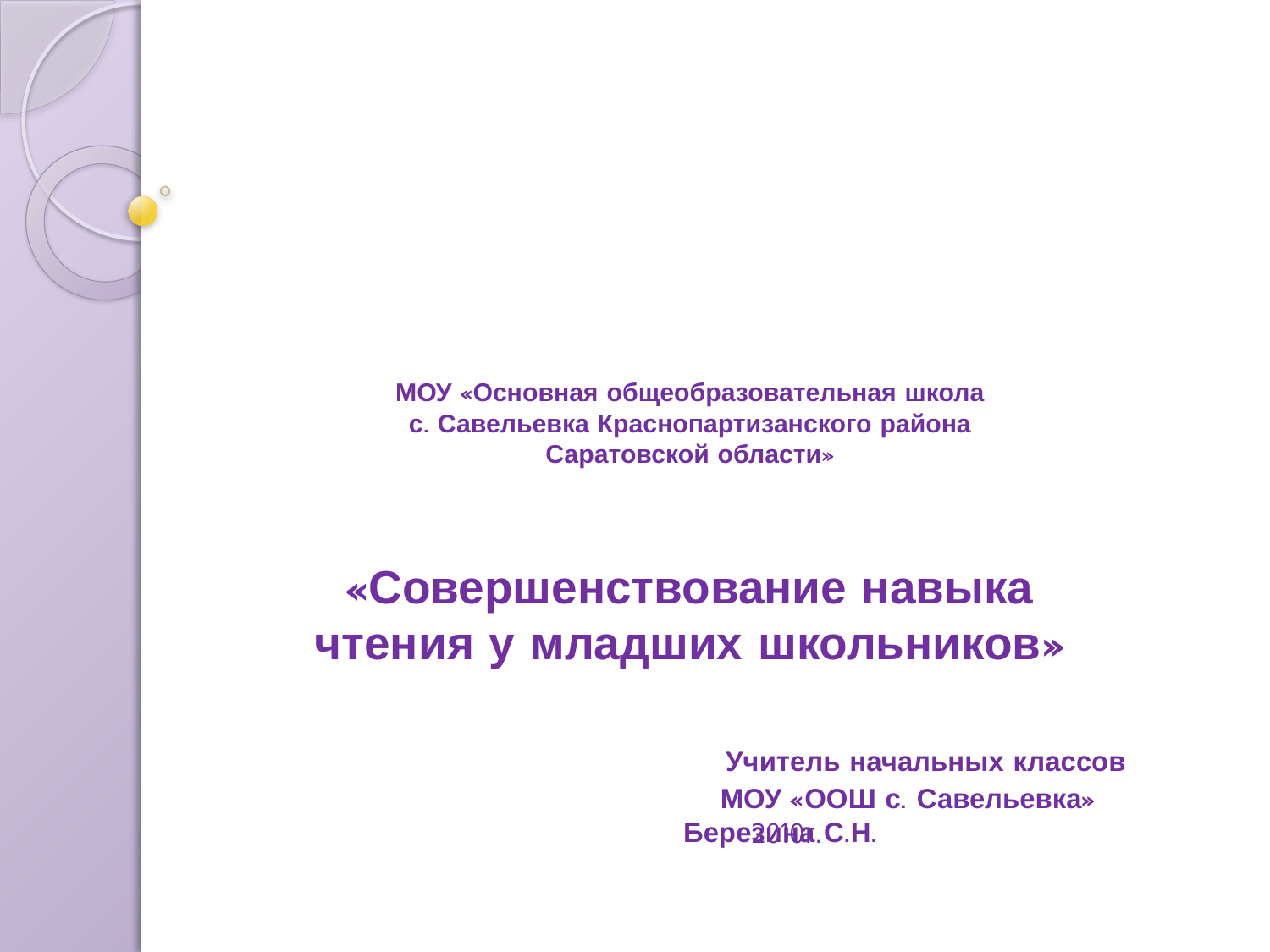

# МОУ «Основная общеобразовательная школа с. Савельевка Краснопартизанского района Саратовской области» «Совершенствование навыка чтения у младших школьников» Учитель начальных классов МОУ «ООШ с. Савельевка» Березина С.Н.

                                       2010г.